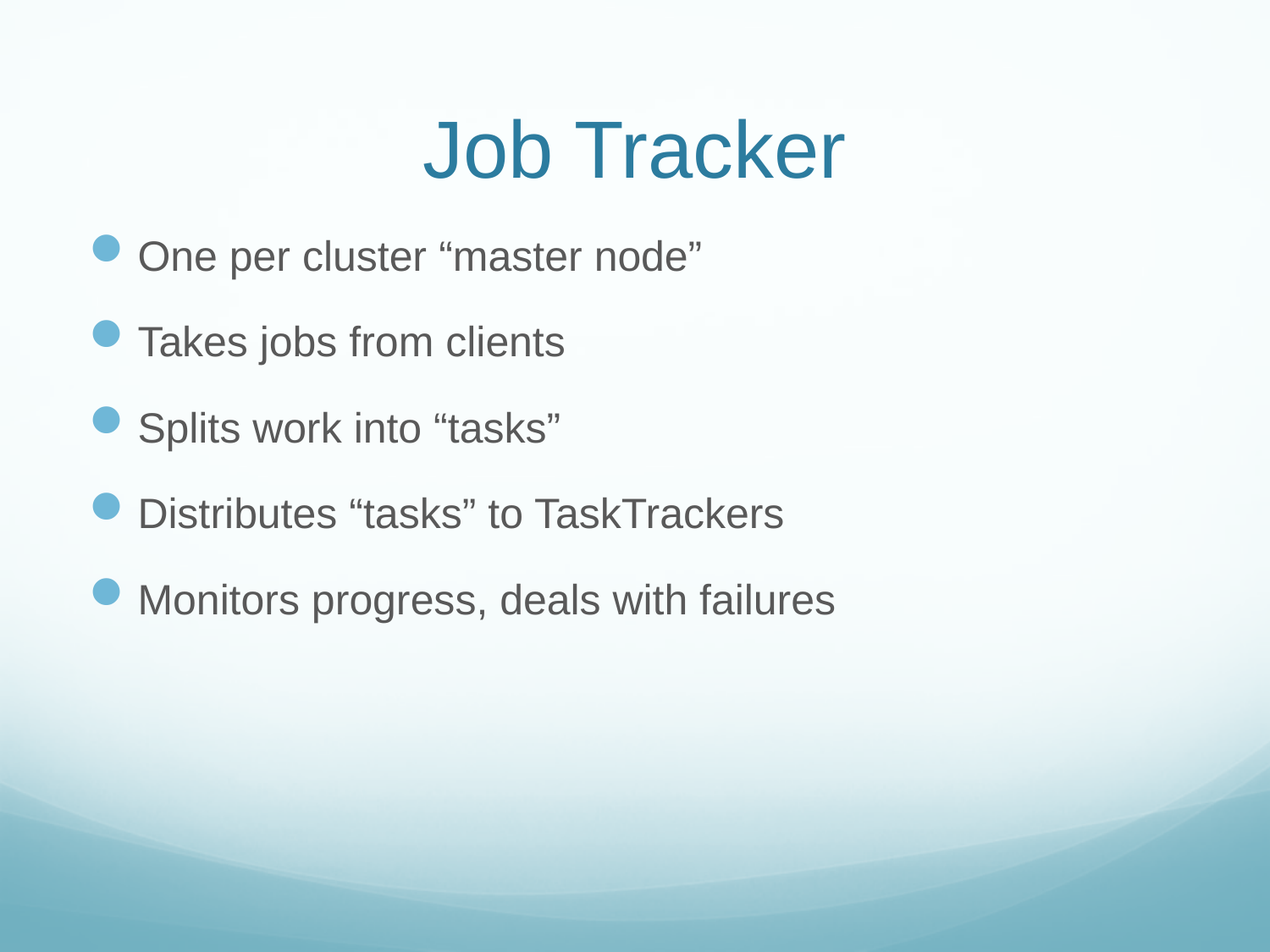

# Job Tracker
One per cluster “master node”
Takes jobs from clients
Splits work into “tasks”
Distributes “tasks” to TaskTrackers
Monitors progress, deals with failures